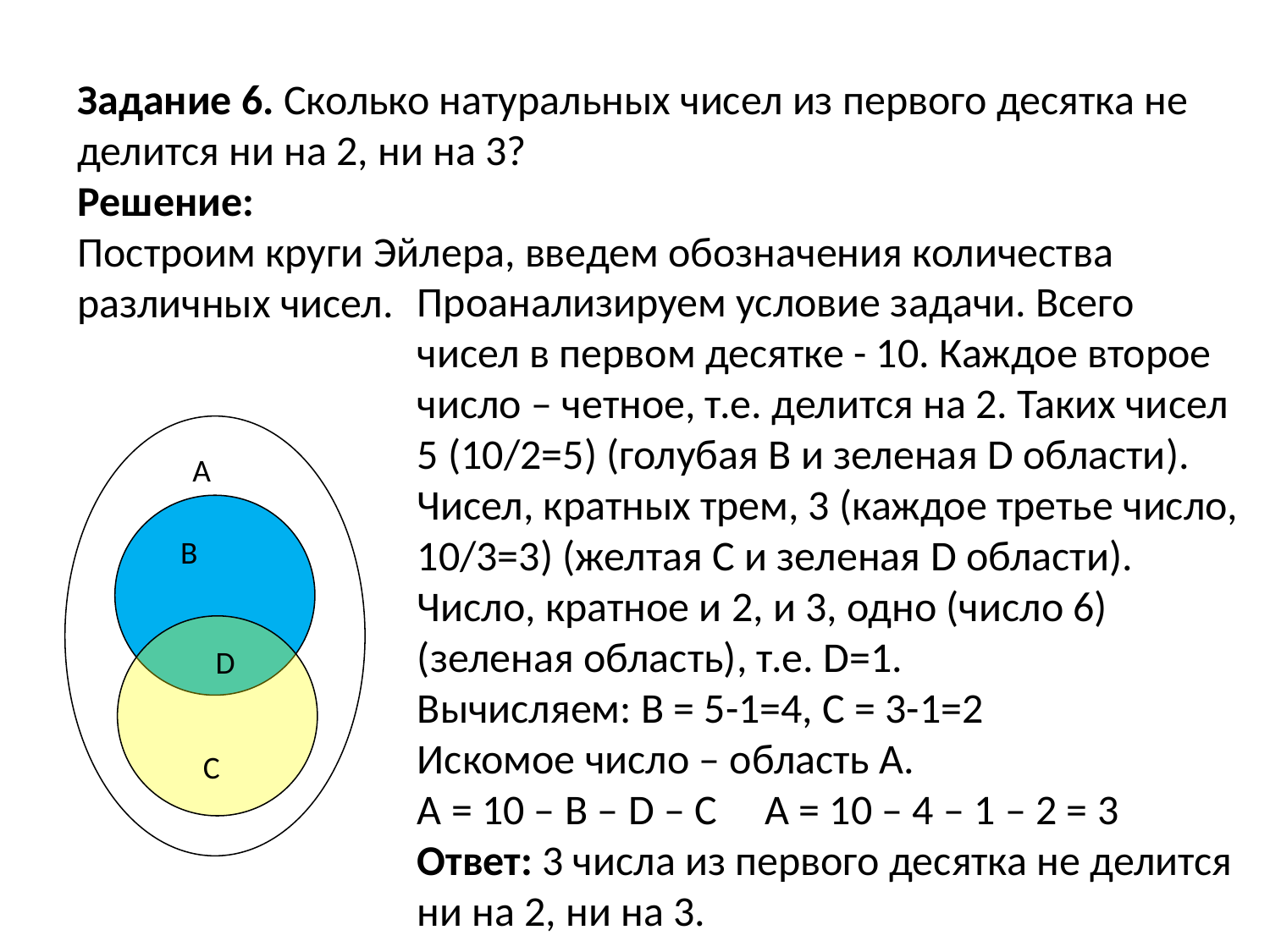

Задание 6. Сколько натуральных чисел из первого десятка не делится ни на 2, ни на 3?
Решение:
Построим круги Эйлера, введем обозначения количества различных чисел.
Проанализируем условие задачи. Всего чисел в первом десятке - 10. Каждое второе число – четное, т.е. делится на 2. Таких чисел 5 (10/2=5) (голубая B и зеленая D области). Чисел, кратных трем, 3 (каждое третье число, 10/3=3) (желтая C и зеленая D области). Число, кратное и 2, и 3, одно (число 6) (зеленая область), т.е. D=1.
Вычисляем: В = 5-1=4, С = 3-1=2
Искомое число – область А.
А = 10 – В – D – С     А = 10 – 4 – 1 – 2 = 3
Ответ: 3 числа из первого десятка не делится ни на 2, ни на 3.

А

В

D
С